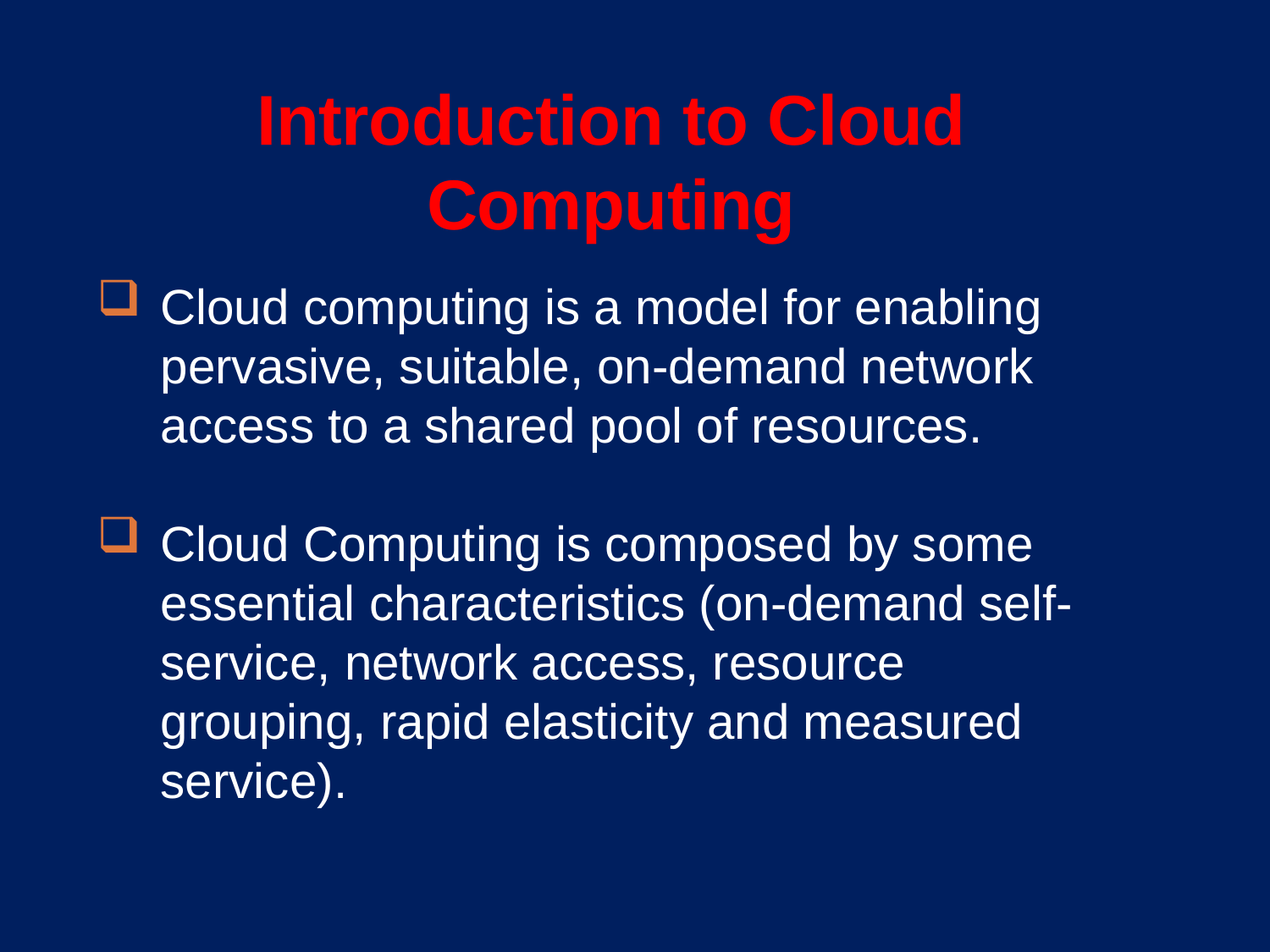

Introduction to Cloud Computing
Cloud computing is a model for enabling pervasive, suitable, on-demand network access to a shared pool of resources.

Cloud Computing is composed by some essential characteristics (on-demand self-service, network access, resource grouping, rapid elasticity and measured service).